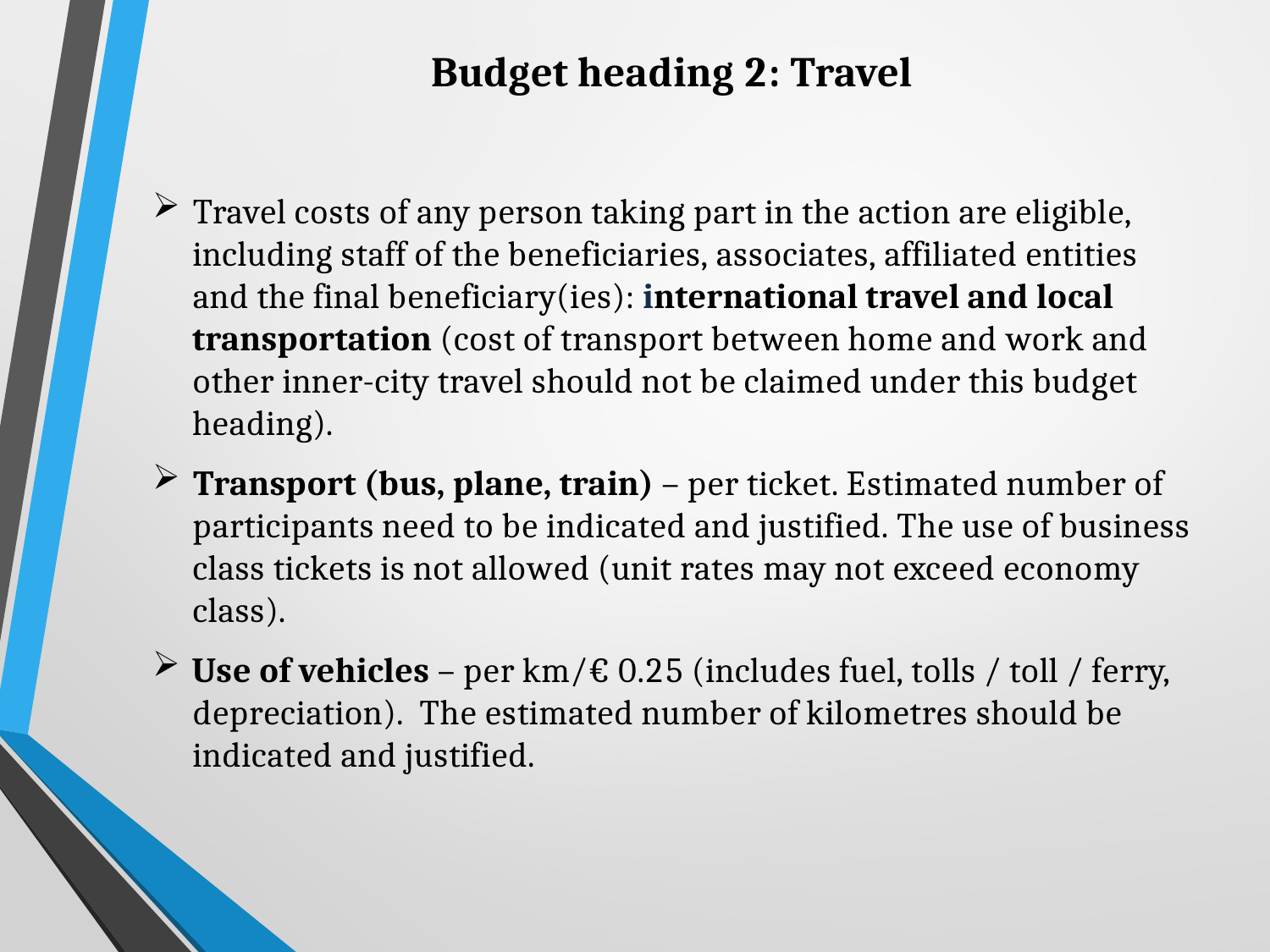

# Budget heading 2: Travel
Travel costs of any person taking part in the action are eligible, including staff of the beneficiaries, associates, affiliated entities and the final beneficiary(ies): international travel and local transportation (cost of transport between home and work and other inner-city travel should not be claimed under this budget heading).
Transport (bus, plane, train) – per ticket. Estimated number of participants need to be indicated and justified. The use of business class tickets is not allowed (unit rates may not exceed economy class).
Use of vehicles – per km/€ 0.25 (includes fuel, tolls / toll / ferry, depreciation).  The estimated number of kilometres should be indicated and justified.